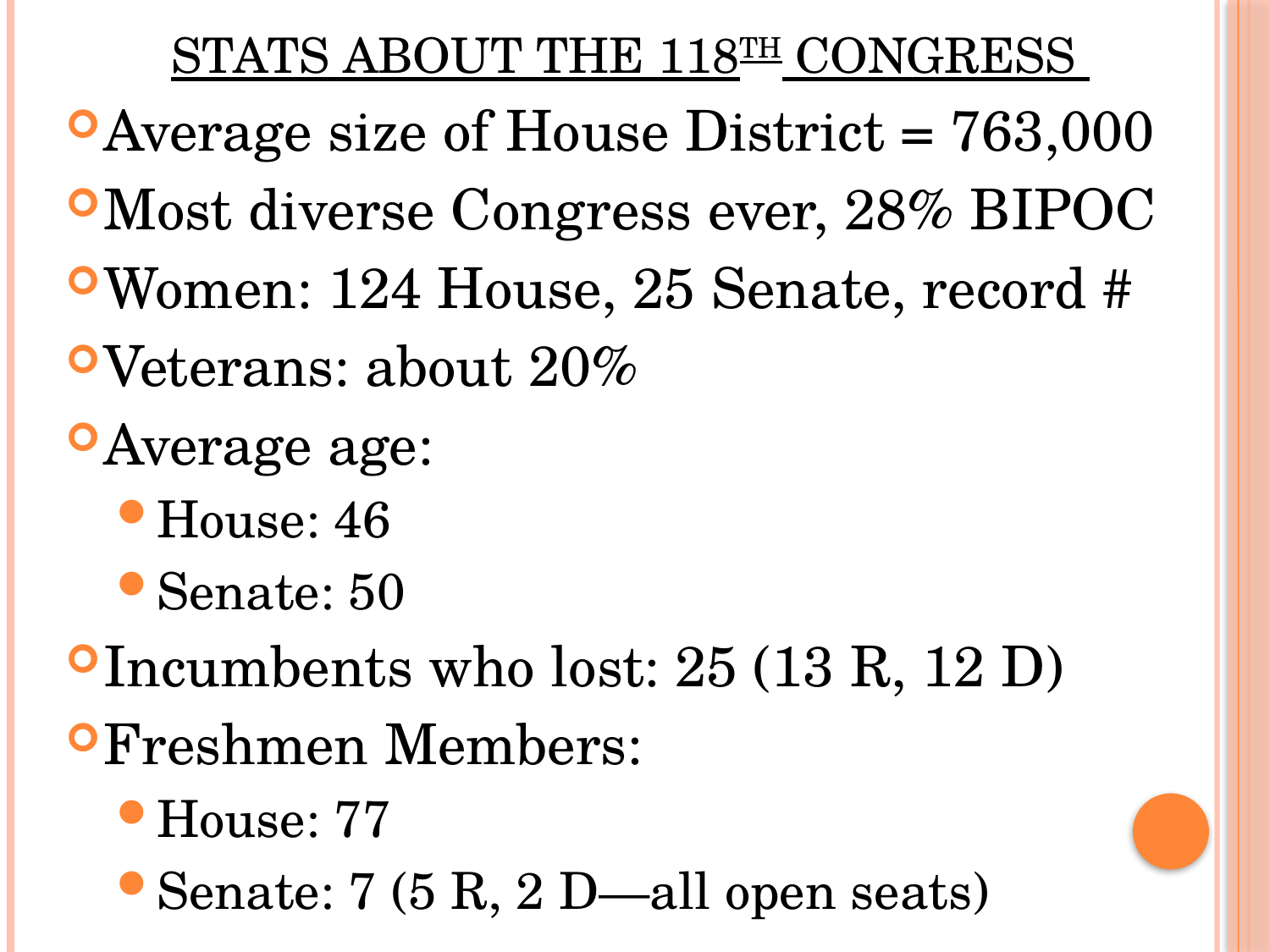

# Stats about the 118th Congress
Average size of House District = 763,000
Most diverse Congress ever, 28% BIPOC
Women: 124 House, 25 Senate, record #
Veterans: about 20%
Average age:
House: 46
Senate: 50
Incumbents who lost: 25 (13 R, 12 D)
Freshmen Members:
House: 77
Senate: 7 (5 R, 2 D—all open seats)